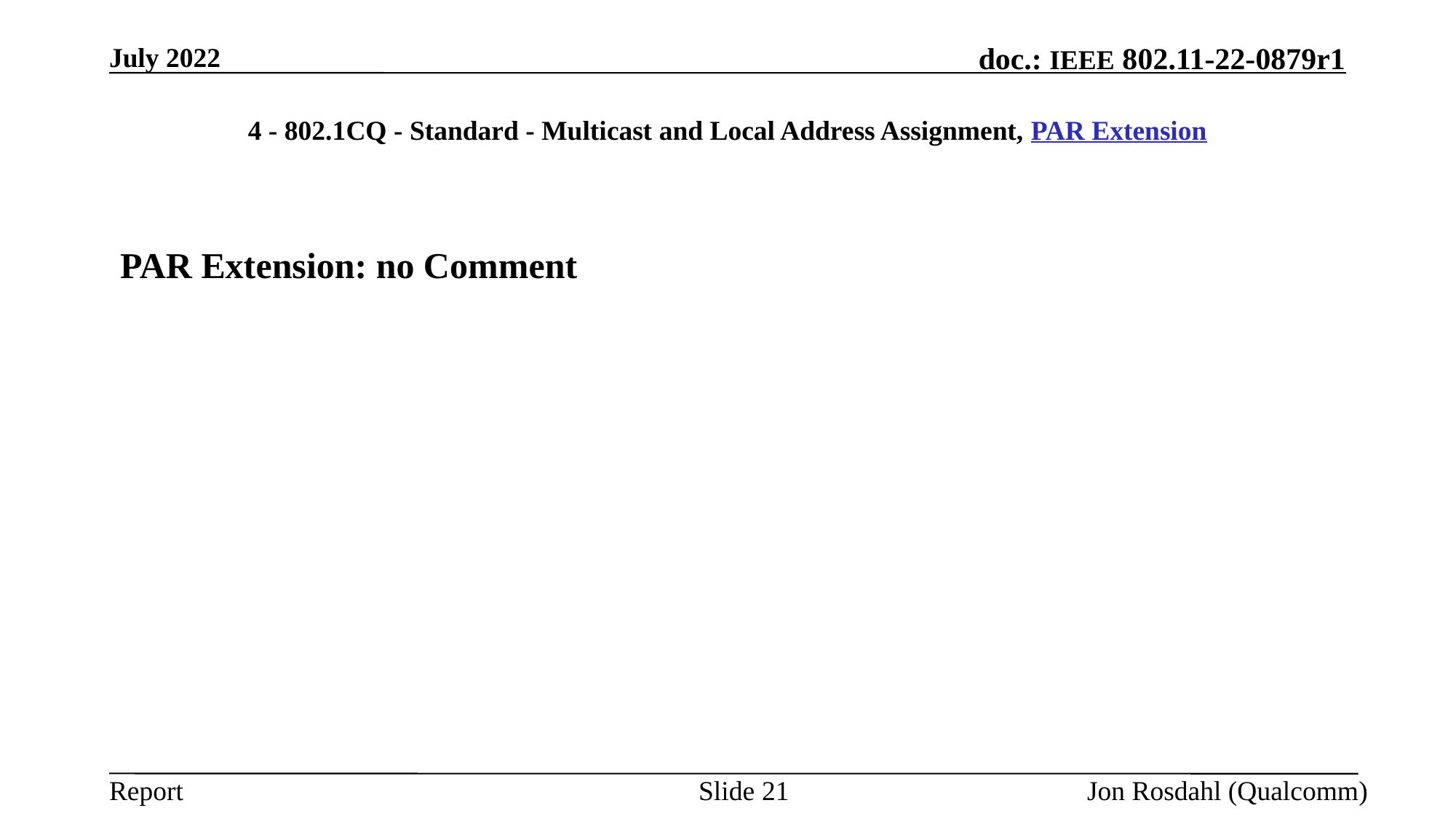

July 2022
# 4 - 802.1CQ - Standard - Multicast and Local Address Assignment, PAR Extension
PAR Extension: no Comment
Slide 21
Jon Rosdahl (Qualcomm)